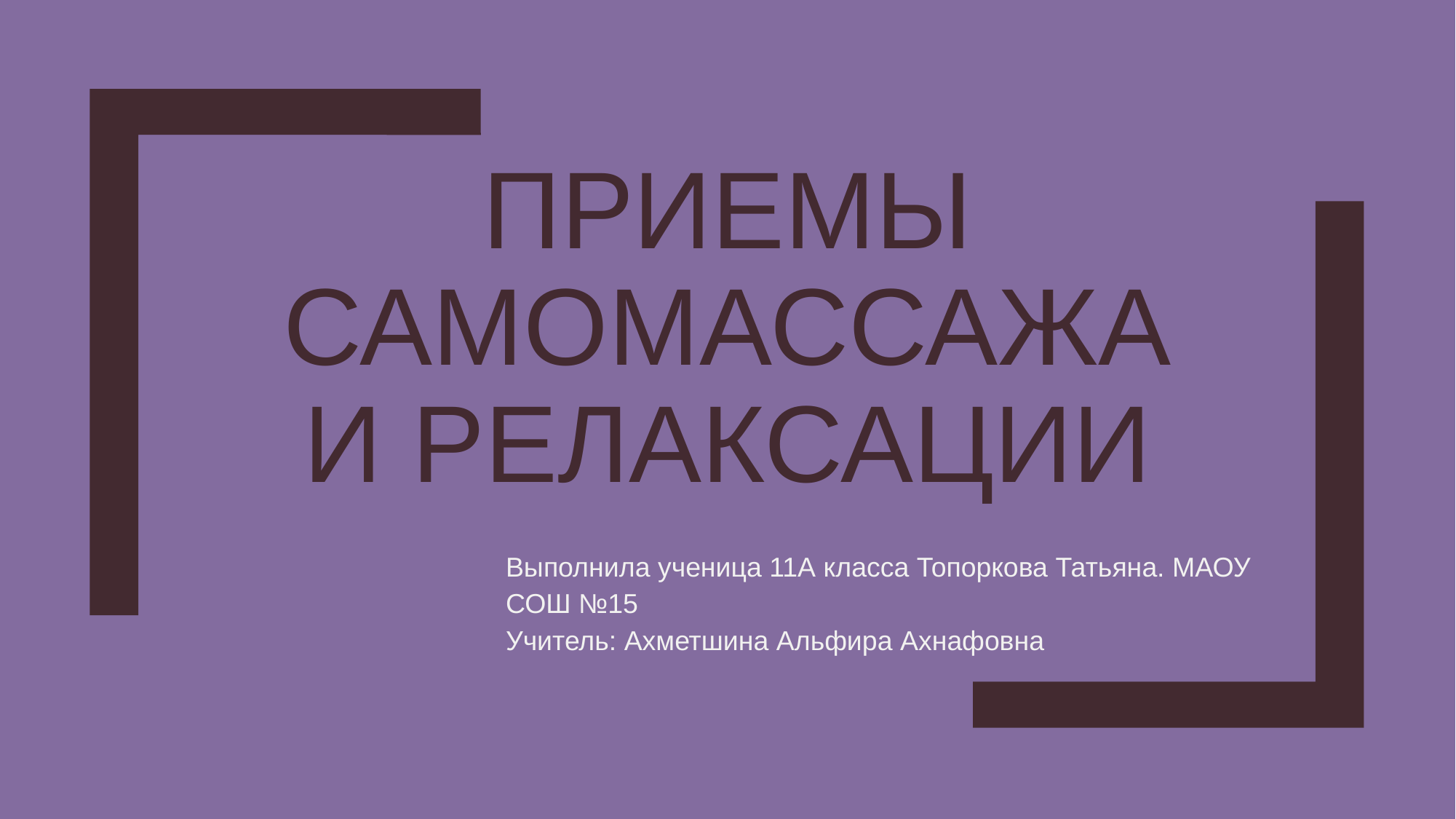

# ПРИЕМЫ САМОМАССАЖА И РЕЛАКСАЦИИ
Выполнила ученица 11А класса Топоркова Татьяна. МАОУ СОШ №15
Учитель: Ахметшина Альфира Ахнафовна